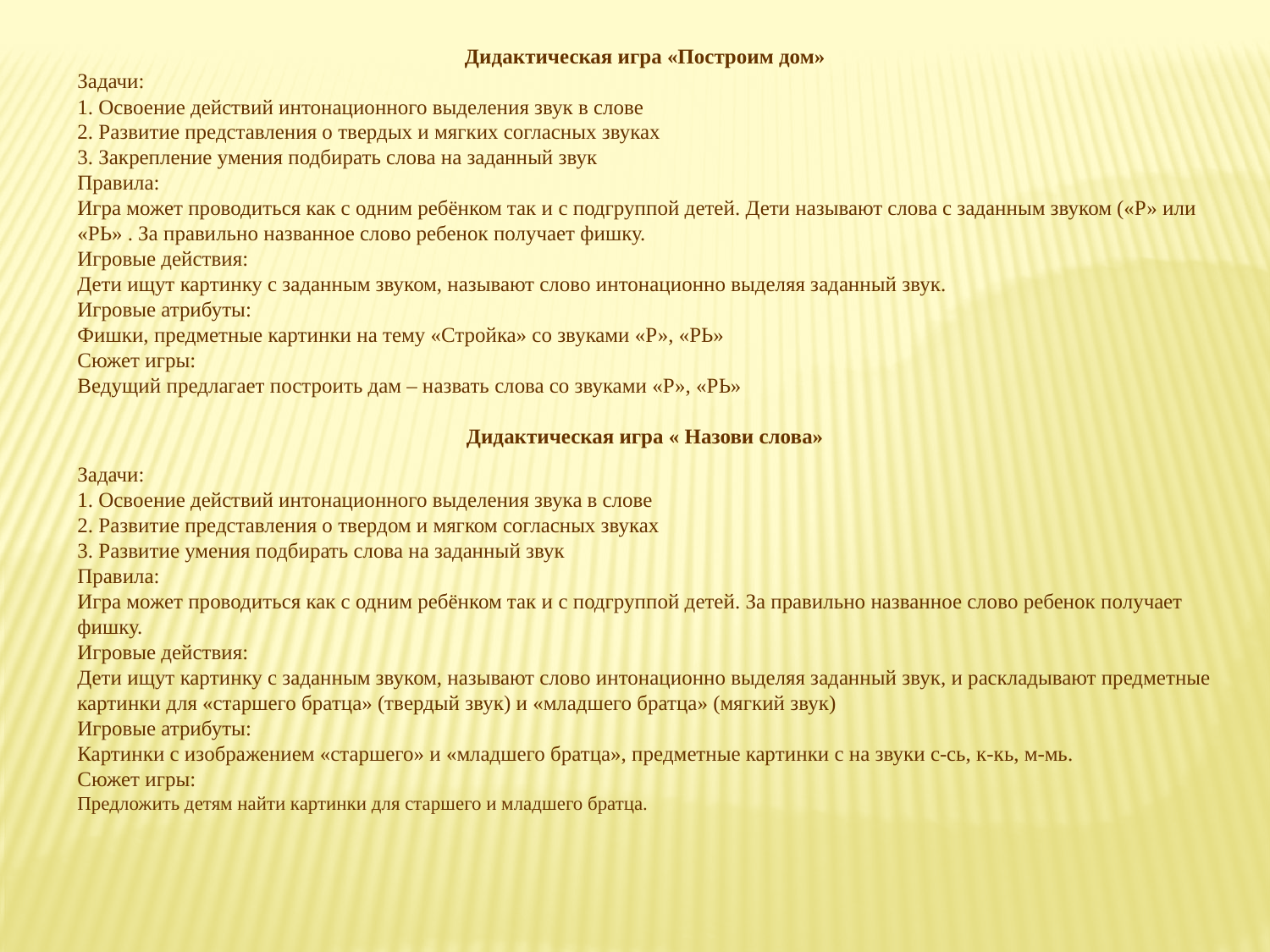

Дидактическая игра «Построим дом»
Задачи:
1. Освоение действий интонационного выделения звук в слове
2. Развитие представления о твердых и мягких согласных звуках
3. Закрепление умения подбирать слова на заданный звук
Правила:
Игра может проводиться как с одним ребёнком так и с подгруппой детей. Дети называют слова с заданным звуком («Р» или «РЬ» . За правильно названное слово ребенок получает фишку.
Игровые действия:
Дети ищут картинку с заданным звуком, называют слово интонационно выделяя заданный звук.
Игровые атрибуты:
Фишки, предметные картинки на тему «Стройка» со звуками «Р», «РЬ»
Сюжет игры:
Ведущий предлагает построить дам – назвать слова со звуками «Р», «РЬ»

Дидактическая игра « Назови слова»
Задачи:
1. Освоение действий интонационного выделения звука в слове
2. Развитие представления о твердом и мягком согласных звуках
3. Развитие умения подбирать слова на заданный звук
Правила:
Игра может проводиться как с одним ребёнком так и с подгруппой детей. За правильно названное слово ребенок получает фишку.
Игровые действия:
Дети ищут картинку с заданным звуком, называют слово интонационно выделяя заданный звук, и раскладывают предметные картинки для «старшего братца» (твердый звук) и «младшего братца» (мягкий звук)
Игровые атрибуты:
Картинки с изображением «старшего» и «младшего братца», предметные картинки с на звуки с-сь, к-кь, м-мь.
Сюжет игры:
Предложить детям найти картинки для старшего и младшего братца.